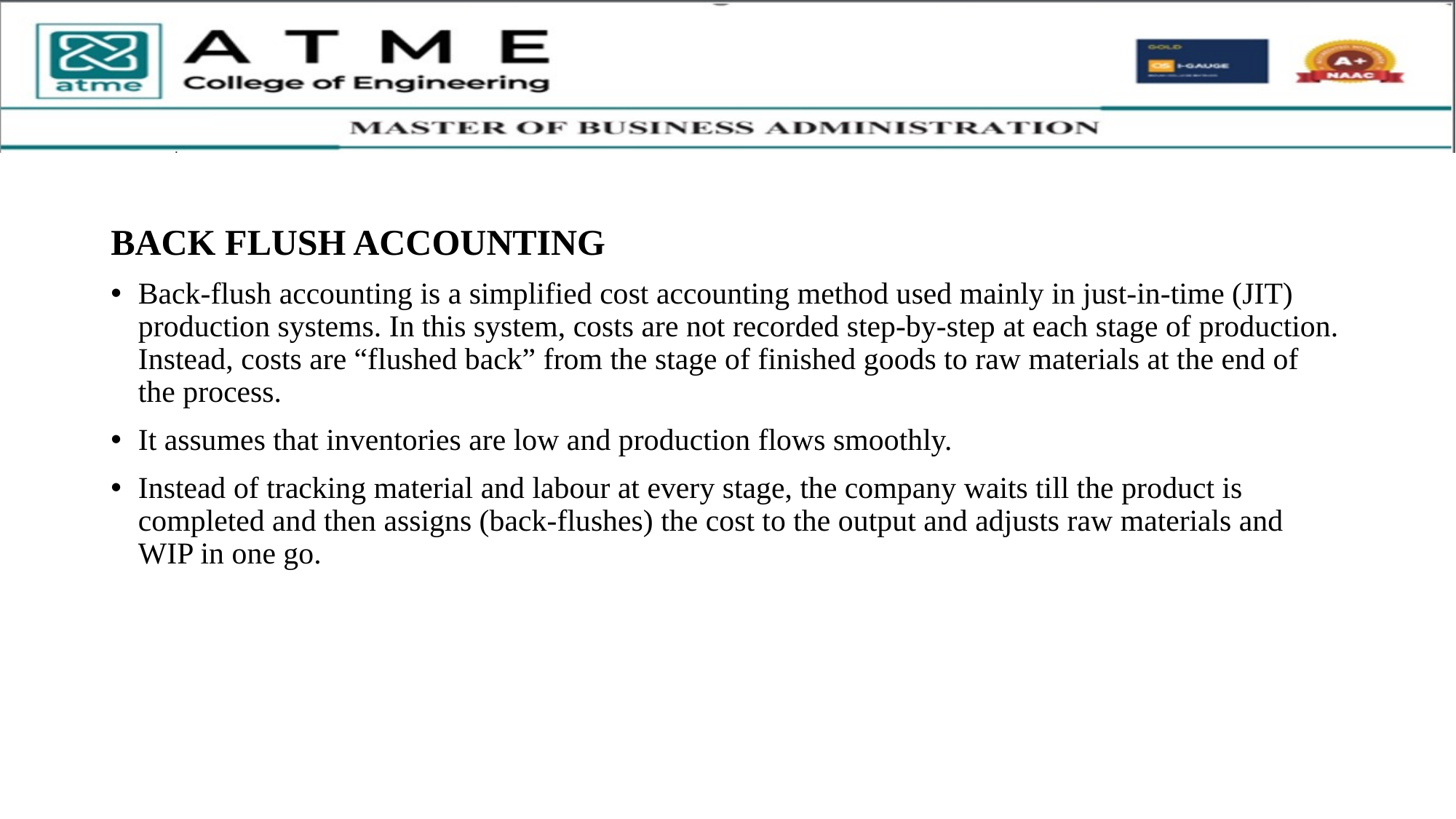

BACK FLUSH ACCOUNTING
Back-flush accounting is a simplified cost accounting method used mainly in just-in-time (JIT) production systems. In this system, costs are not recorded step-by-step at each stage of production. Instead, costs are “flushed back” from the stage of finished goods to raw materials at the end of the process.
It assumes that inventories are low and production flows smoothly.
Instead of tracking material and labour at every stage, the company waits till the product is completed and then assigns (back-flushes) the cost to the output and adjusts raw materials and WIP in one go.